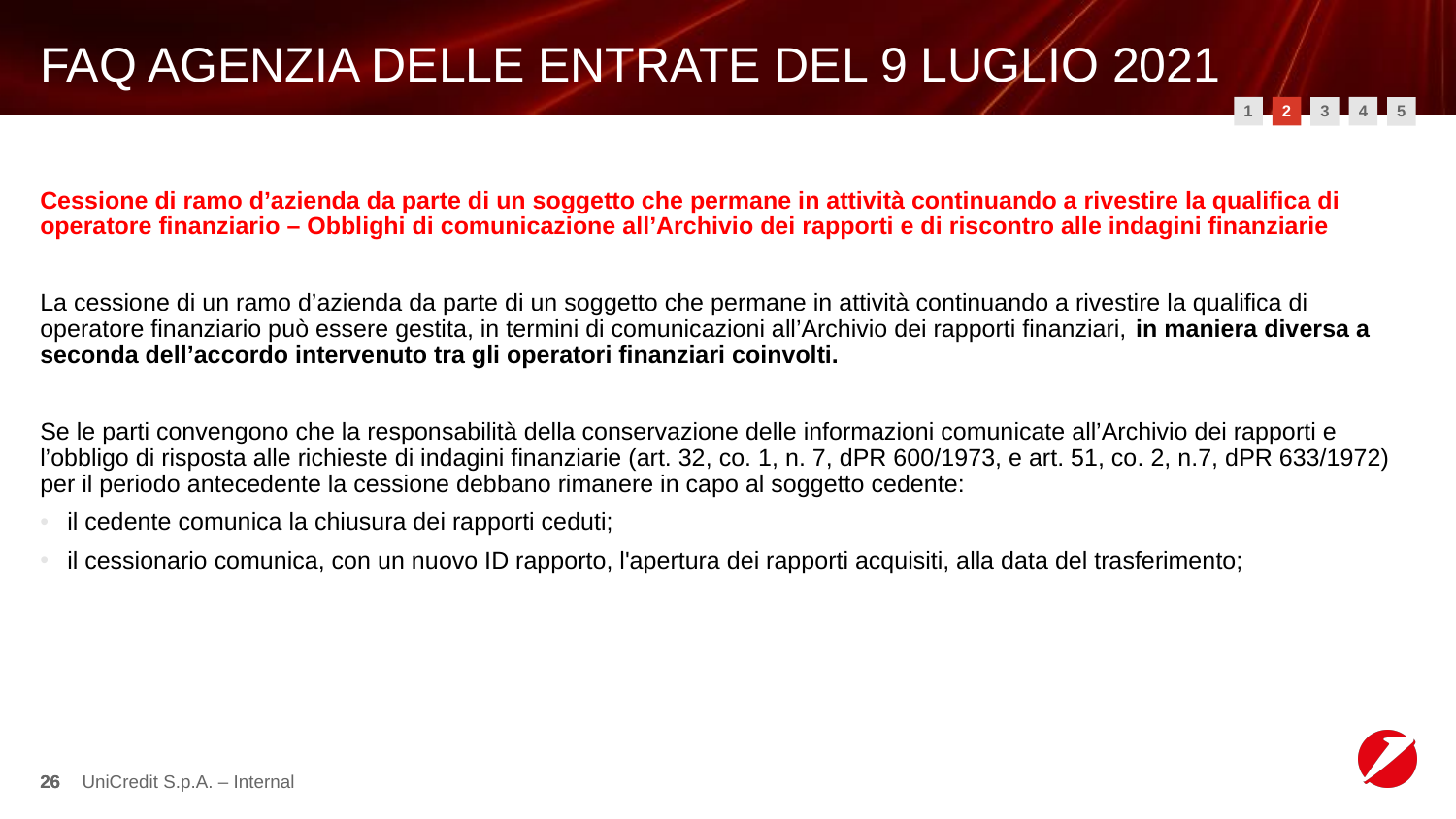

# FAQ AGENZIA DELLE ENTRATE DEL 9 LUGLIO 2021
1
2
4
3
5

Cessione di ramo d’azienda da parte di un soggetto che permane in attività continuando a rivestire la qualifica di operatore finanziario – Obblighi di comunicazione all’Archivio dei rapporti e di riscontro alle indagini finanziarie

La cessione di un ramo d’azienda da parte di un soggetto che permane in attività continuando a rivestire la qualifica di operatore finanziario può essere gestita, in termini di comunicazioni all’Archivio dei rapporti finanziari, in maniera diversa a seconda dell’accordo intervenuto tra gli operatori finanziari coinvolti.

Se le parti convengono che la responsabilità della conservazione delle informazioni comunicate all’Archivio dei rapporti e l’obbligo di risposta alle richieste di indagini finanziarie (art. 32, co. 1, n. 7, dPR 600/1973, e art. 51, co. 2, n.7, dPR 633/1972) per il periodo antecedente la cessione debbano rimanere in capo al soggetto cedente:
il cedente comunica la chiusura dei rapporti ceduti;
il cessionario comunica, con un nuovo ID rapporto, l'apertura dei rapporti acquisiti, alla data del trasferimento;

UniCredit S.p.A. – Internal